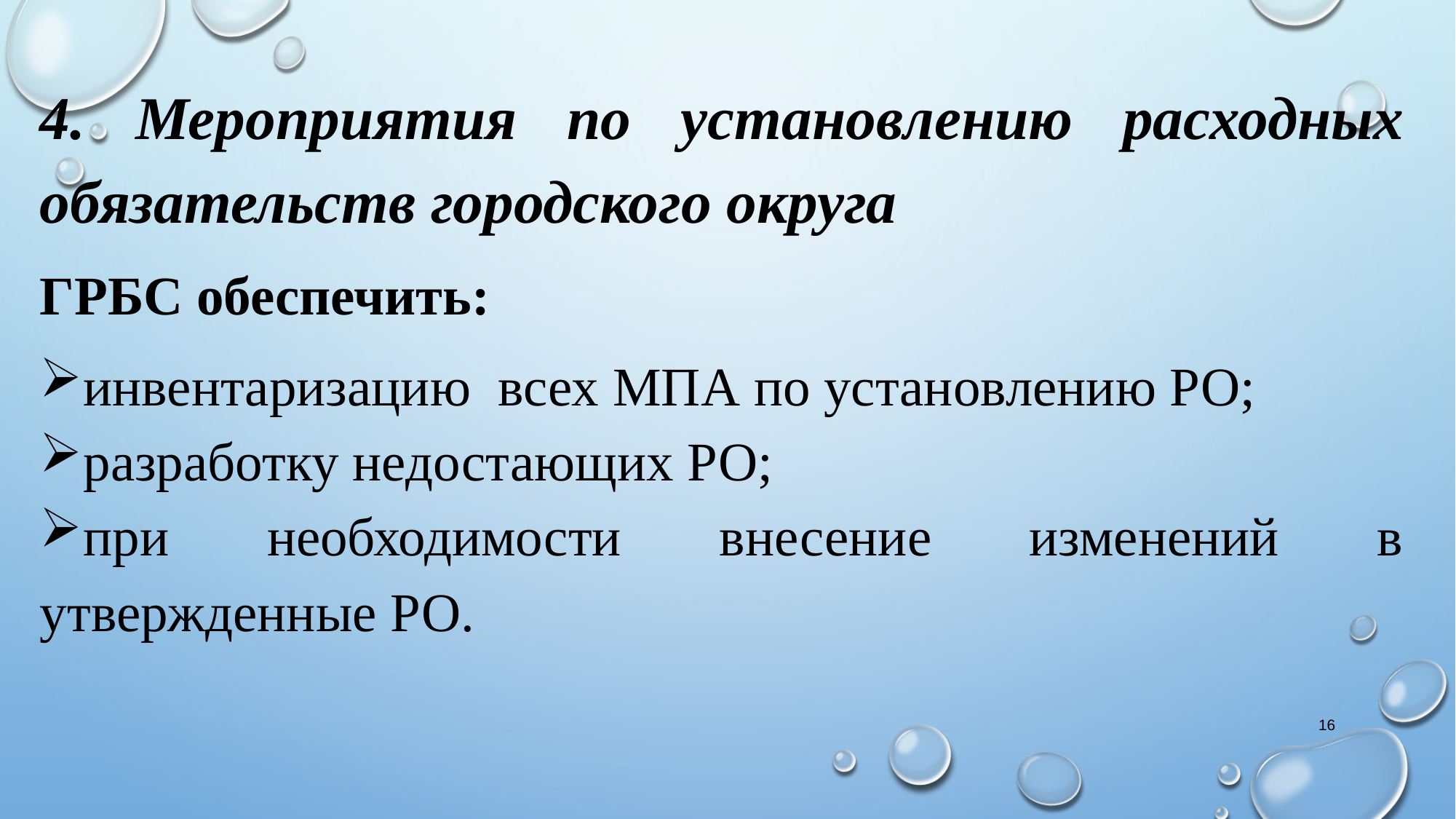

4. Мероприятия по установлению расходных обязательств городского округа
ГРБС обеспечить:
инвентаризацию  всех МПА по установлению РО;
разработку недостающих РО;
при необходимости внесение изменений в утвержденные РО.

16